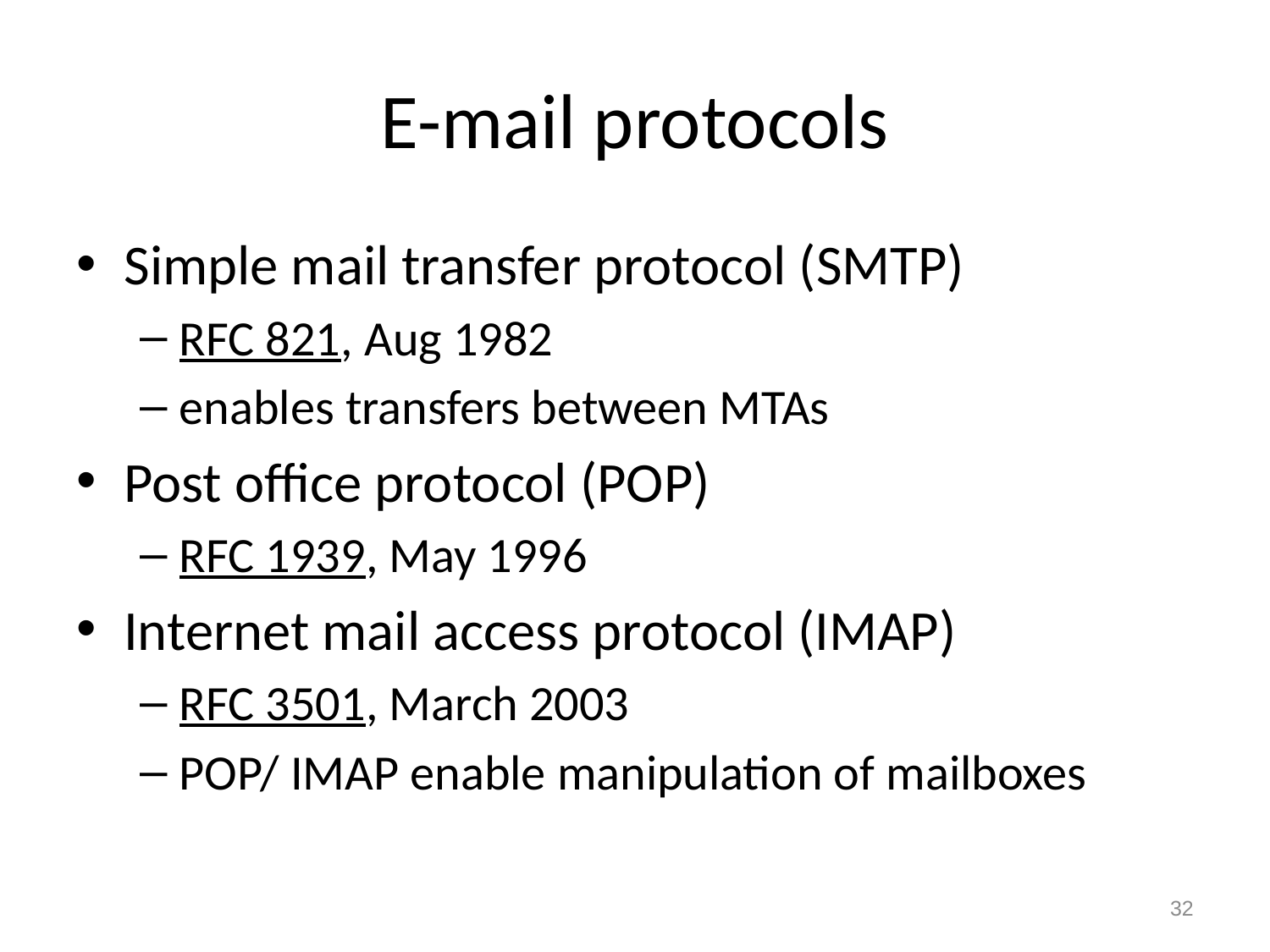

# E-mail protocols
Simple mail transfer protocol (SMTP)
RFC 821, Aug 1982
enables transfers between MTAs
Post office protocol (POP)
RFC 1939, May 1996
Internet mail access protocol (IMAP)
RFC 3501, March 2003
POP/ IMAP enable manipulation of mailboxes
32